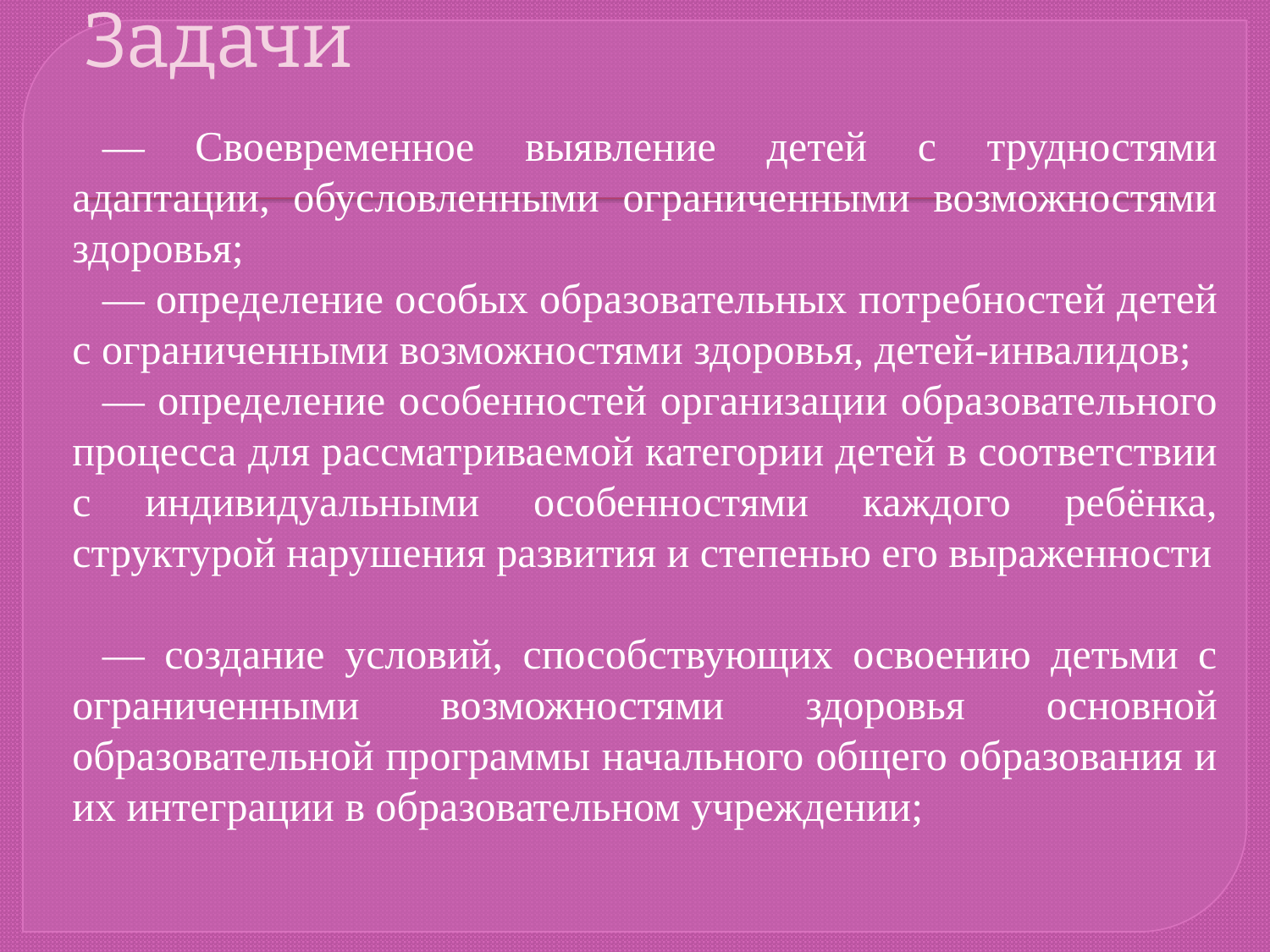

# Задачи
— Своевременное выявление детей с трудностями адаптации, обусловленными ограниченными возможностями здоровья;
— определение особых образовательных потребностей детей с ограниченными возможностями здоровья, детей-инвалидов;
— определение особенностей организации образовательного процесса для рассматриваемой категории детей в соответствии с индивидуальными особенностями каждого ребёнка, структурой нарушения развития и степенью его выраженности

— создание условий, способствующих освоению детьми с ограниченными возможностями здоровья основной образовательной программы начального общего образования и их интеграции в образовательном учреждении;